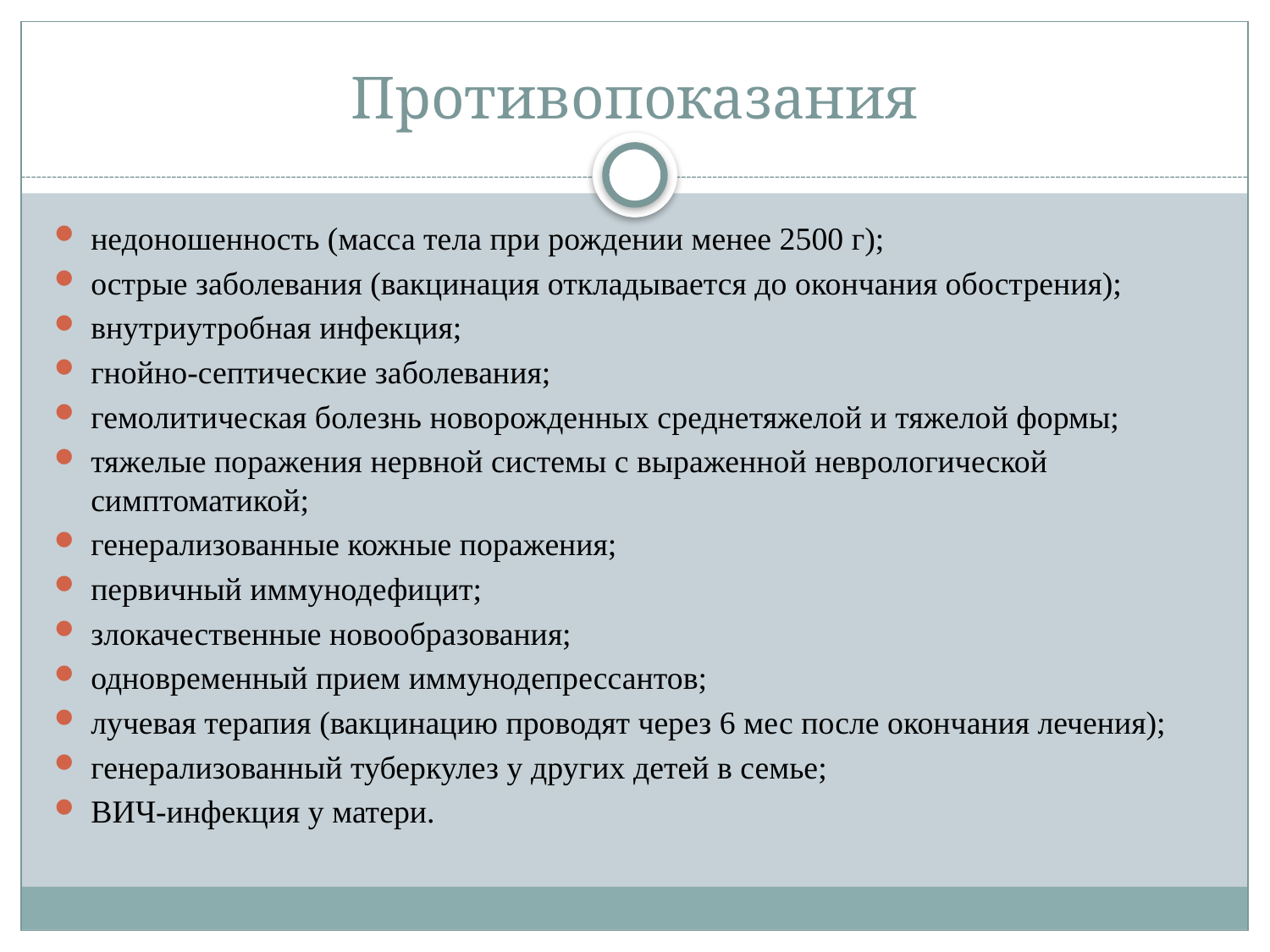

# Противопоказания
недоношенность (масса тела при рождении менее 2500 г);
острые заболевания (вакцинация откладывается до окончания обострения);
внутриутробная инфекция;
гнойно-септические заболевания;
гемолитическая болезнь новорожденных среднетяжелой и тяжелой формы;
тяжелые поражения нервной системы с выраженной неврологической симптоматикой;
генерализованные кожные поражения;
первичный иммунодефицит;
злокачественные новообразования;
одновременный прием иммунодепрессантов;
лучевая терапия (вакцинацию проводят через 6 мес после окончания лечения);
генерализованный туберкулез у других детей в семье;
ВИЧ-инфекция у матери.